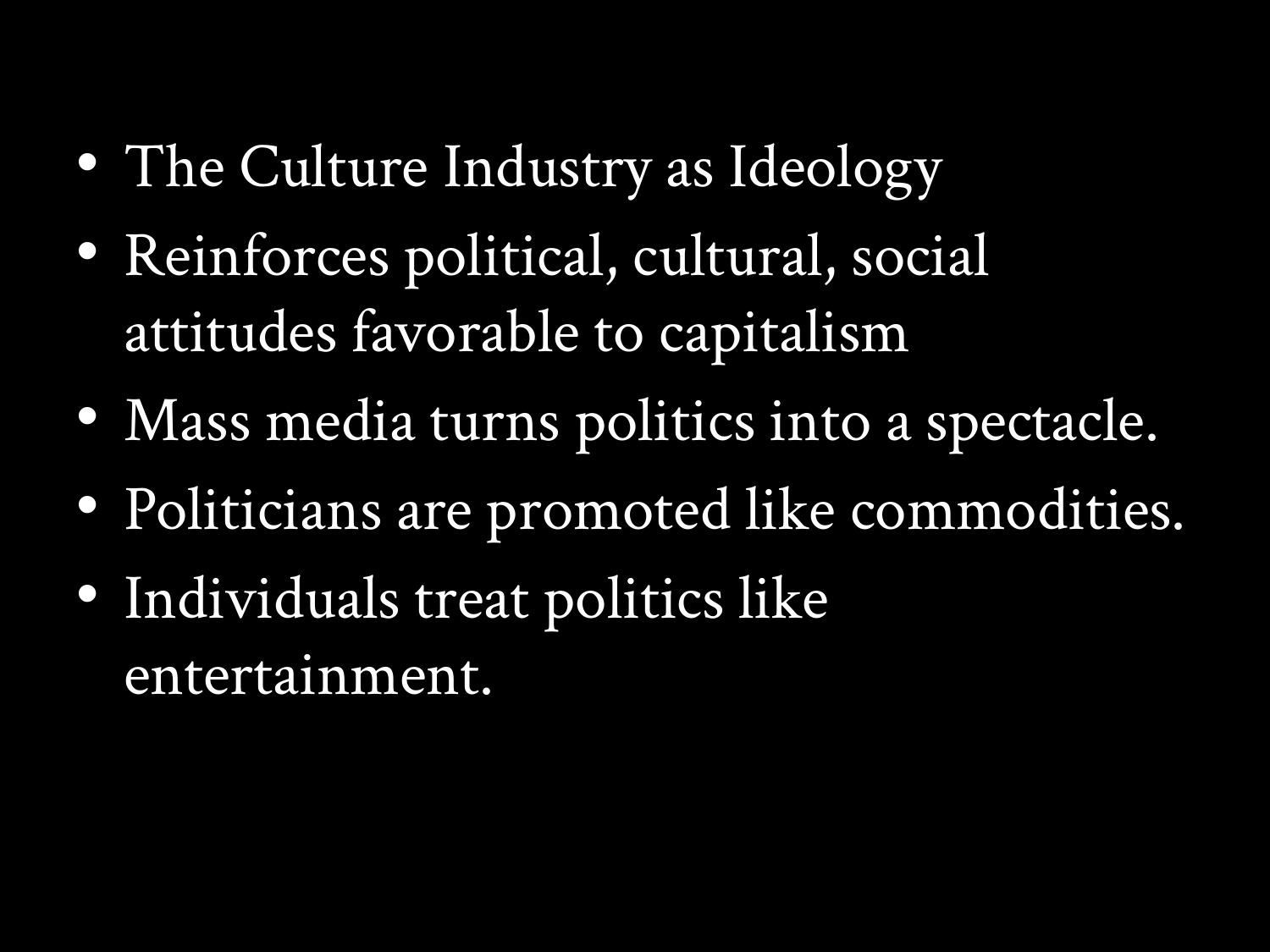

The Culture Industry as Ideology
Reinforces political, cultural, social attitudes favorable to capitalism
Mass media turns politics into a spectacle.
Politicians are promoted like commodities.
Individuals treat politics like entertainment.